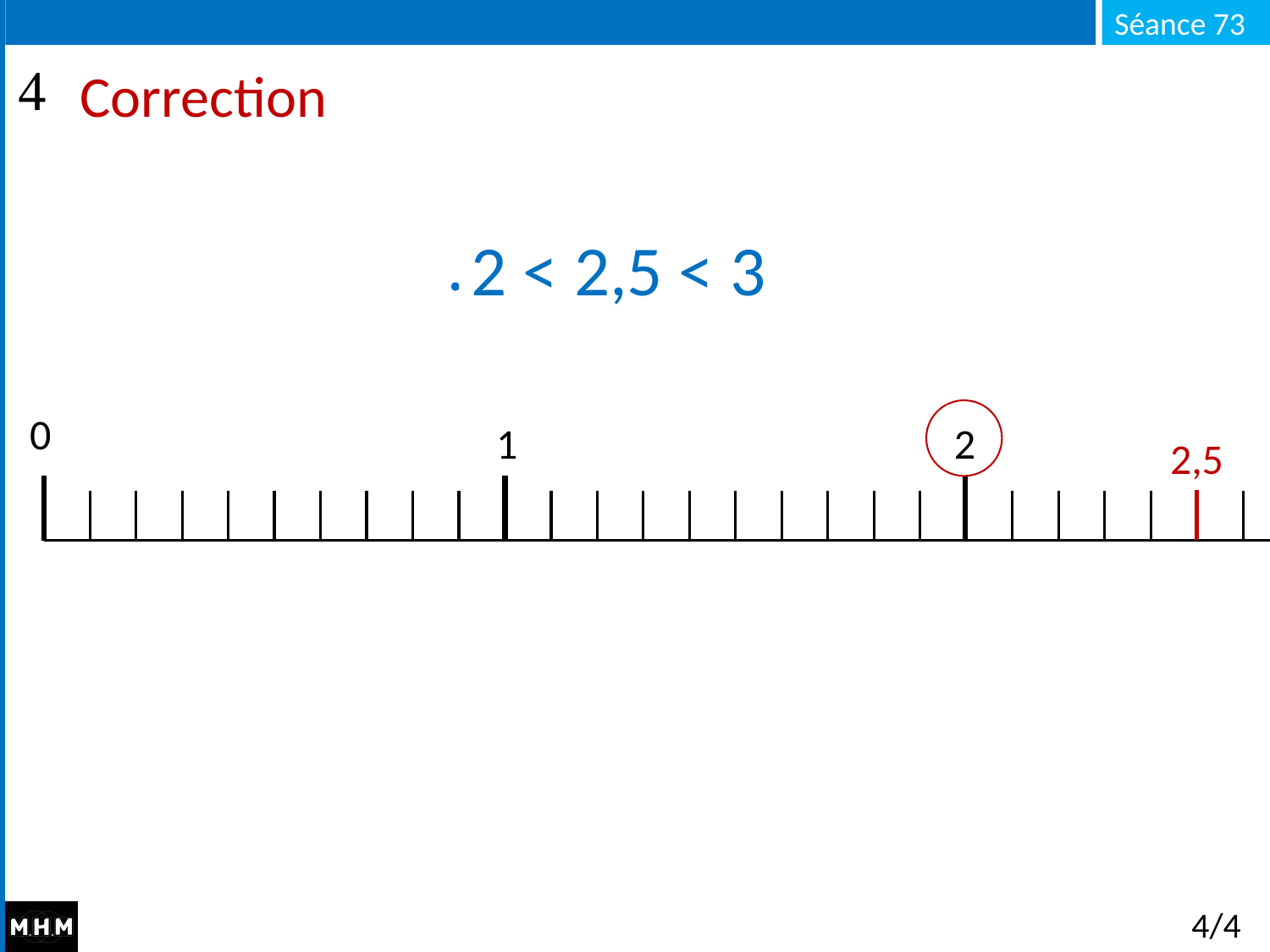

# Correction
… < 2,5 < …
2 < 2,5 < 3

0
2
1
2,5
4/4